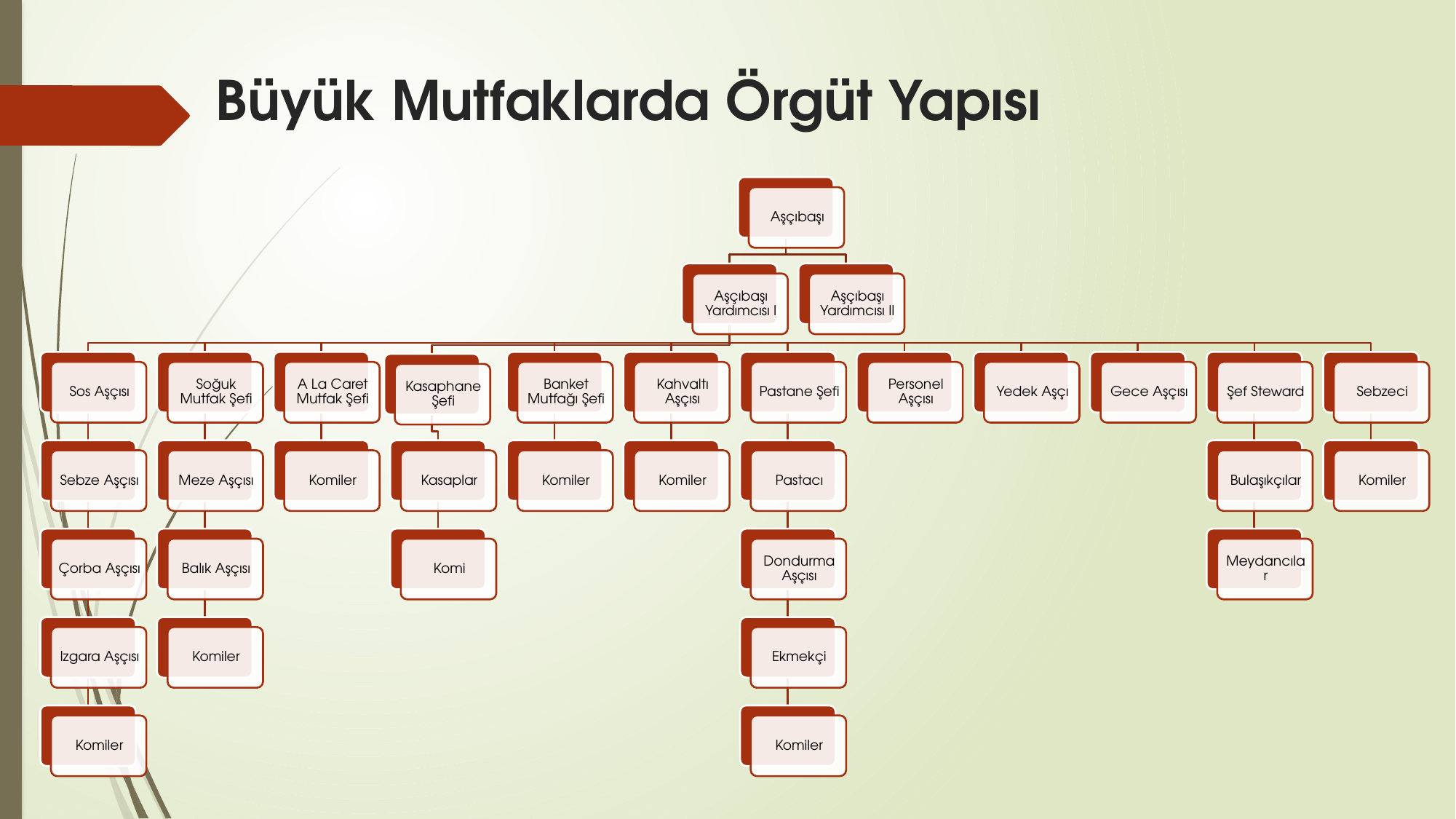

# Büyük Mutfaklarda Örgüt Yapısı
Aşçıbaşı
Aşçıbaşı Yardımcısı I
Sos Aşçısı
Sebze Aşçısı
Çorba Aşçısı
Izgara Aşçısı
Komiler
Soğuk Mutfak Şefi
Meze Aşçısı
Balık Aşçısı
Komiler
A La Caret Mutfak Şefi
Komiler
Kasaphane Şefi
Kasaplar
Komi
Banket Mutfağı Şefi
Komiler
Kahvaltı Aşçısı
Komiler
Pastane Şefi
Pastacı
Dondurma Aşçısı
Ekmekçi
Komiler
Personel Aşçısı
Yedek Aşçı
Gece Aşçısı
Şef Steward
Bulaşıkçılar
Meydancılar
Sebzeci
Komiler
Aşçıbaşı Yardımcısı II